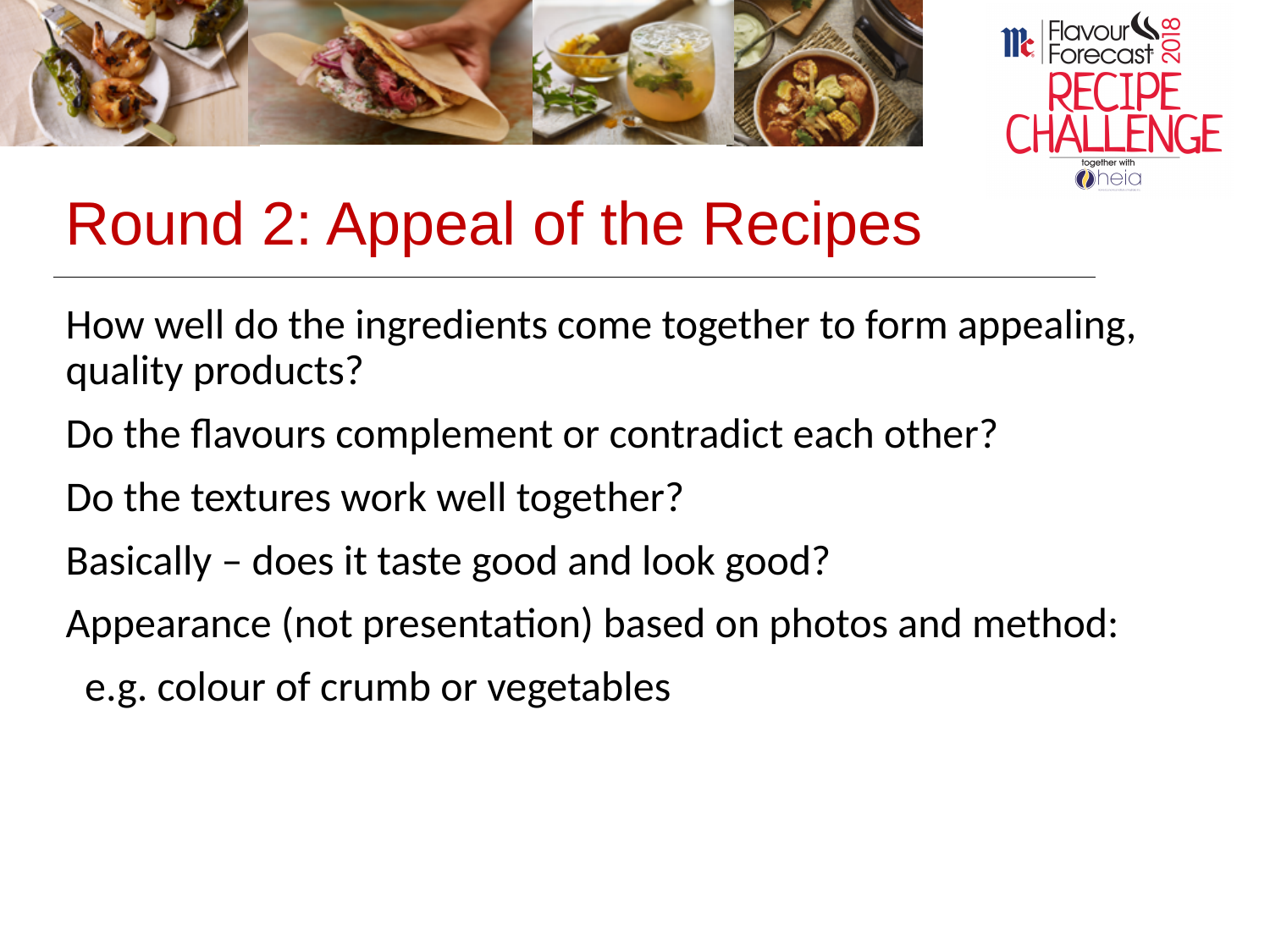

# Round 2: Appeal of the Recipes
How well do the ingredients come together to form appealing, quality products?
Do the flavours complement or contradict each other?
Do the textures work well together?
Basically – does it taste good and look good?
Appearance (not presentation) based on photos and method:
  e.g. colour of crumb or vegetables